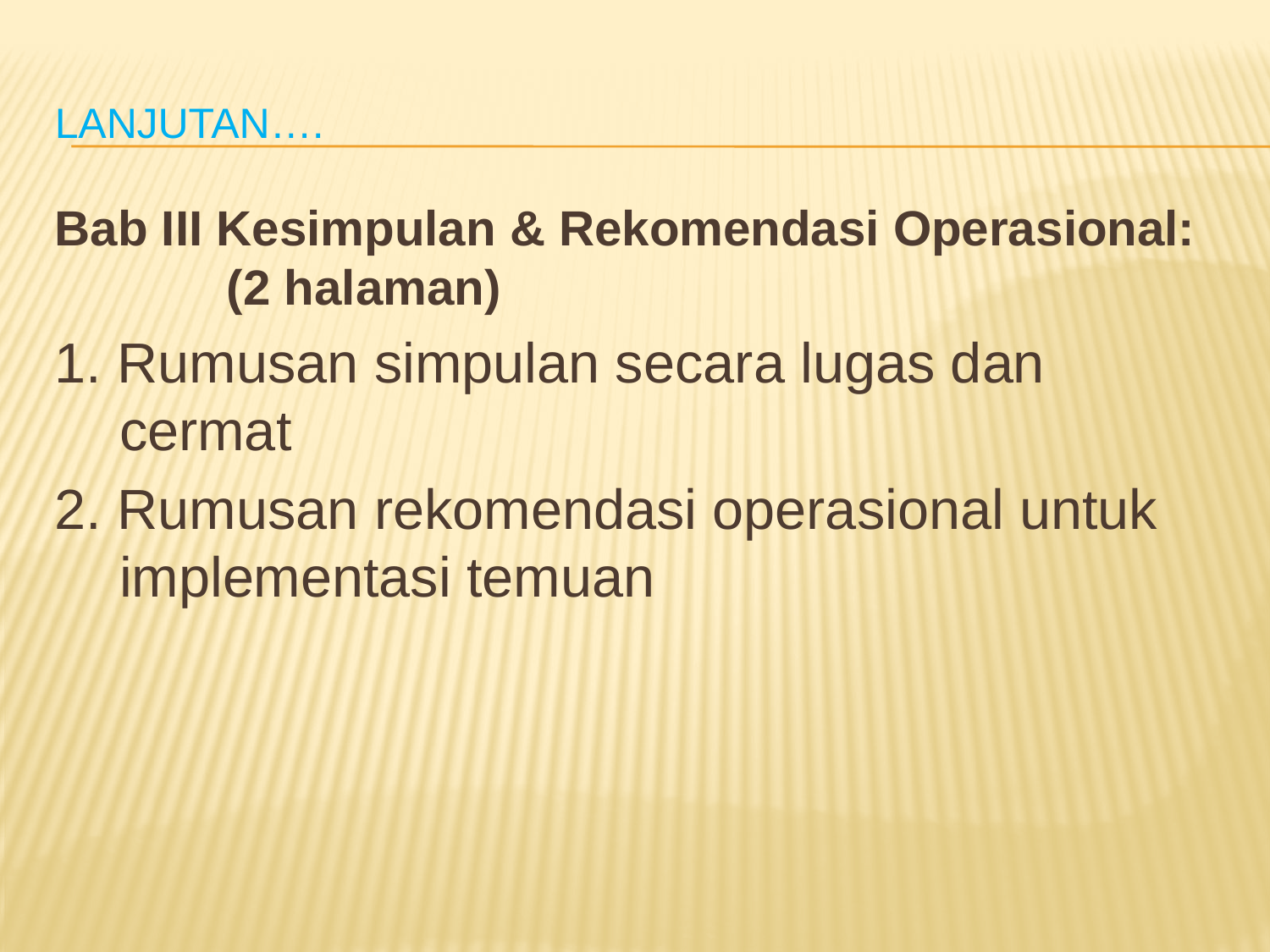

# Lanjutan….
Bab III Kesimpulan & Rekomendasi Operasional:    (2 halaman)
1. Rumusan simpulan secara lugas dan cermat
2. Rumusan rekomendasi operasional untuk implementasi temuan